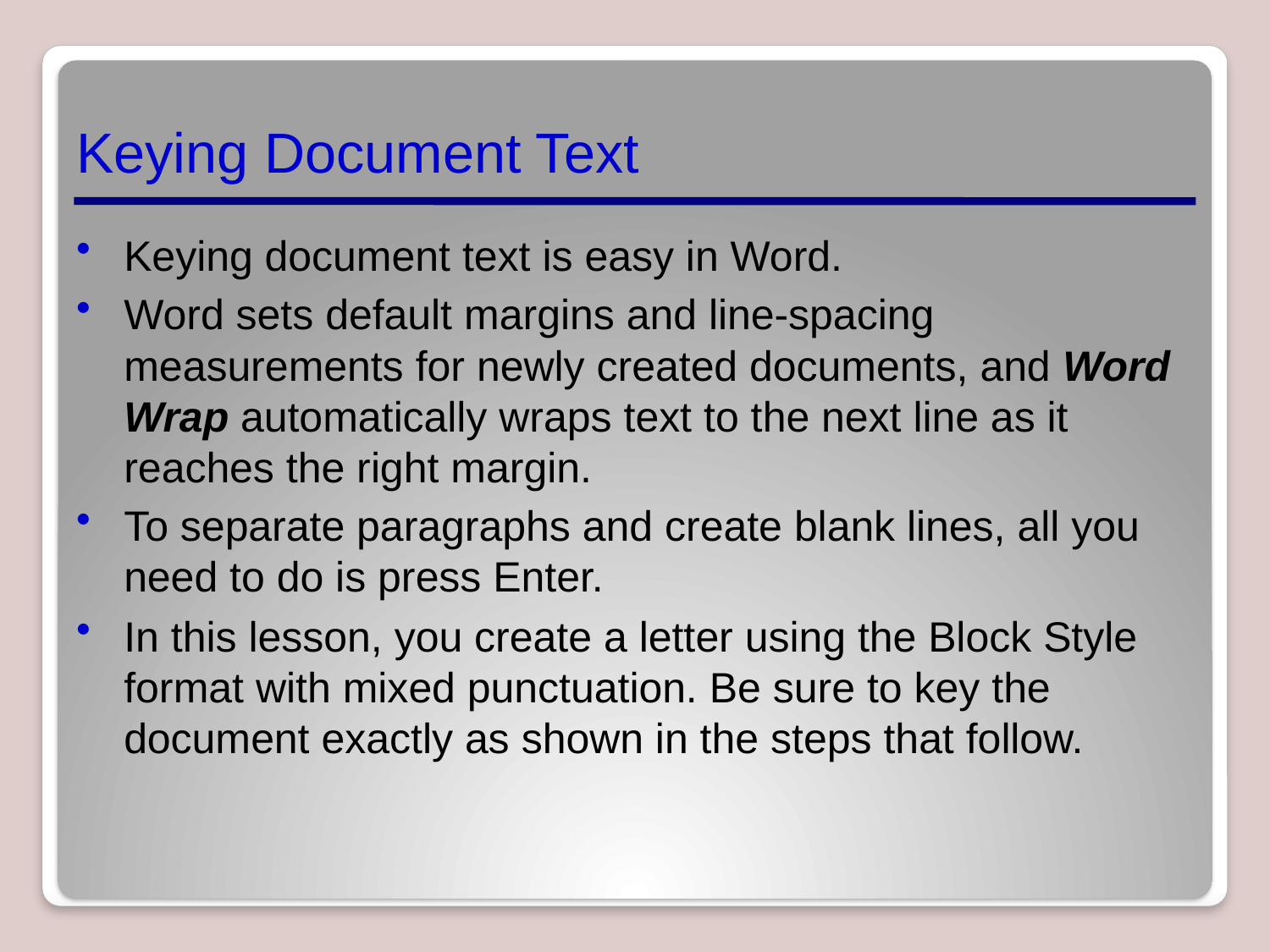

# Keying Document Text
Keying document text is easy in Word.
Word sets default margins and line-spacing measurements for newly created documents, and Word Wrap automatically wraps text to the next line as it reaches the right margin.
To separate paragraphs and create blank lines, all you need to do is press Enter.
In this lesson, you create a letter using the Block Style format with mixed punctuation. Be sure to key the document exactly as shown in the steps that follow.